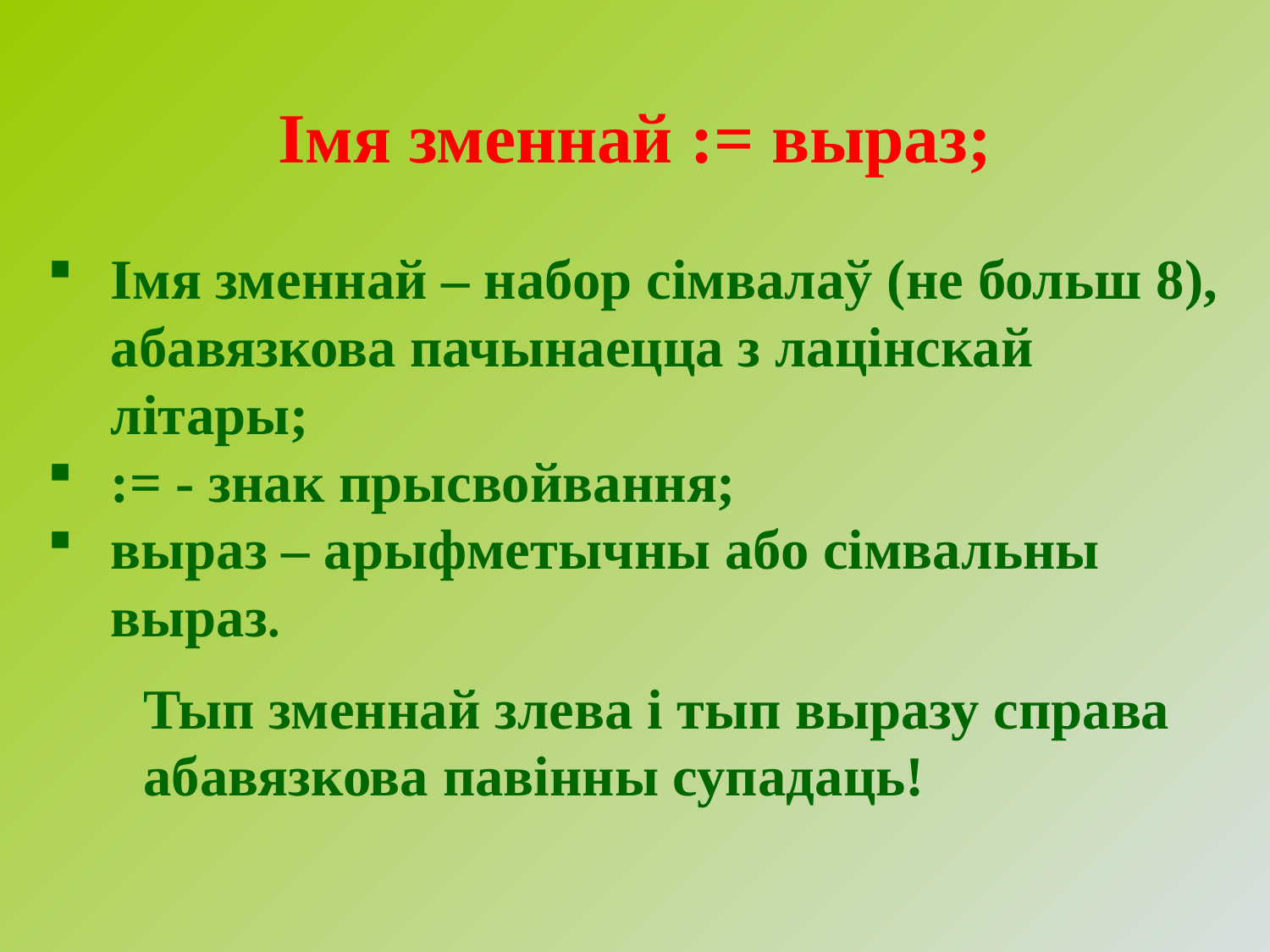

Імя зменнай := выраз;
Імя зменнай – набор сімвалаў (не больш 8), абавязкова пачынаецца з лацінскай літары;
:= - знак прысвойвання;
выраз – арыфметычны або сімвальны выраз.
Тып зменнай злева і тып выразу справа абавязкова павінны супадаць!